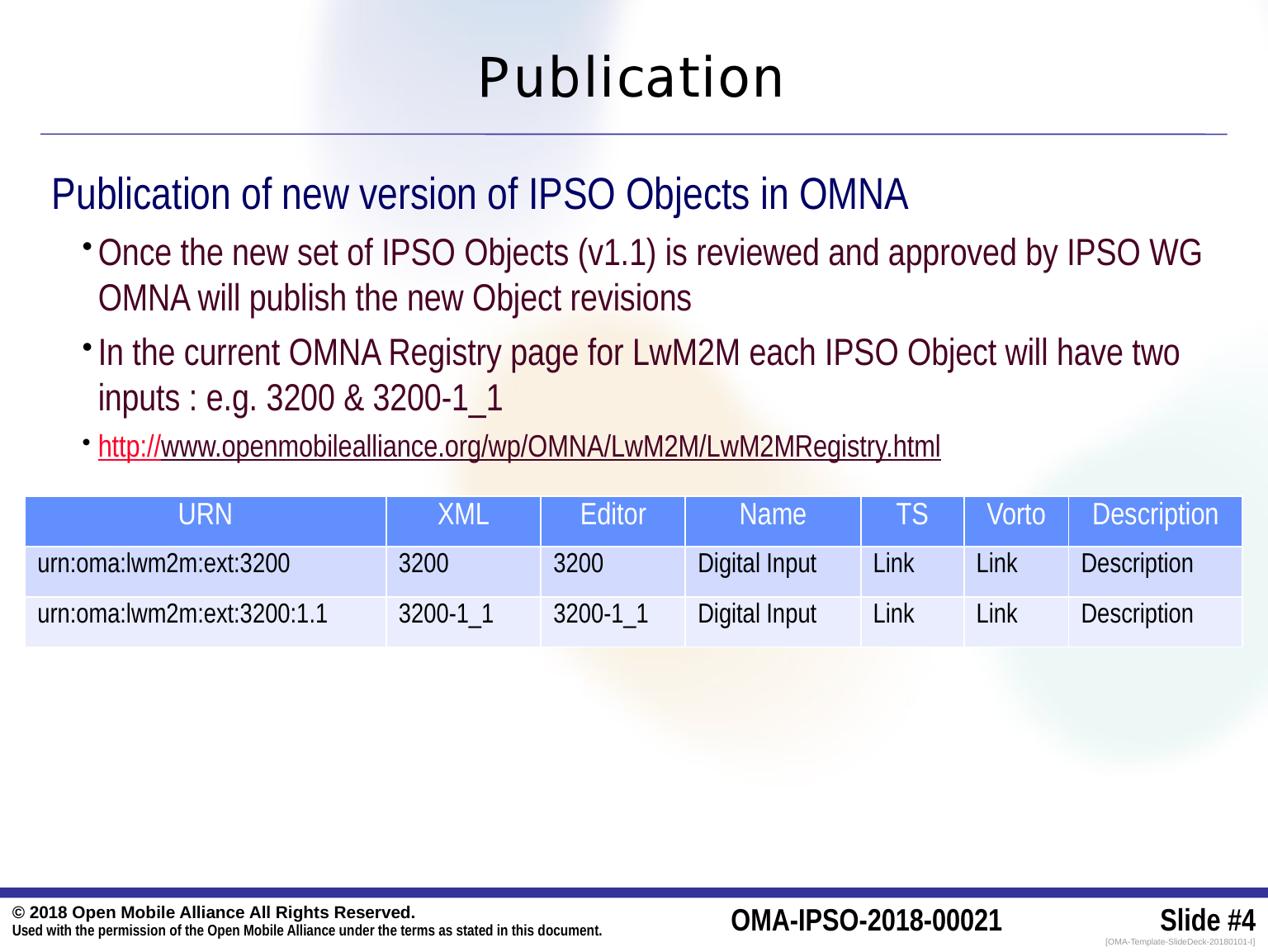

# Publication
Publication of new version of IPSO Objects in OMNA
Once the new set of IPSO Objects (v1.1) is reviewed and approved by IPSO WG OMNA will publish the new Object revisions
In the current OMNA Registry page for LwM2M each IPSO Object will have two inputs : e.g. 3200 & 3200-1_1
http://www.openmobilealliance.org/wp/OMNA/LwM2M/LwM2MRegistry.html
| URN | XML | Editor | Name | TS | Vorto | Description |
| --- | --- | --- | --- | --- | --- | --- |
| urn:oma:lwm2m:ext:3200 | 3200 | 3200 | Digital Input | Link | Link | Description |
| urn:oma:lwm2m:ext:3200:1.1 | 3200-1\_1 | 3200-1\_1 | Digital Input | Link | Link | Description |